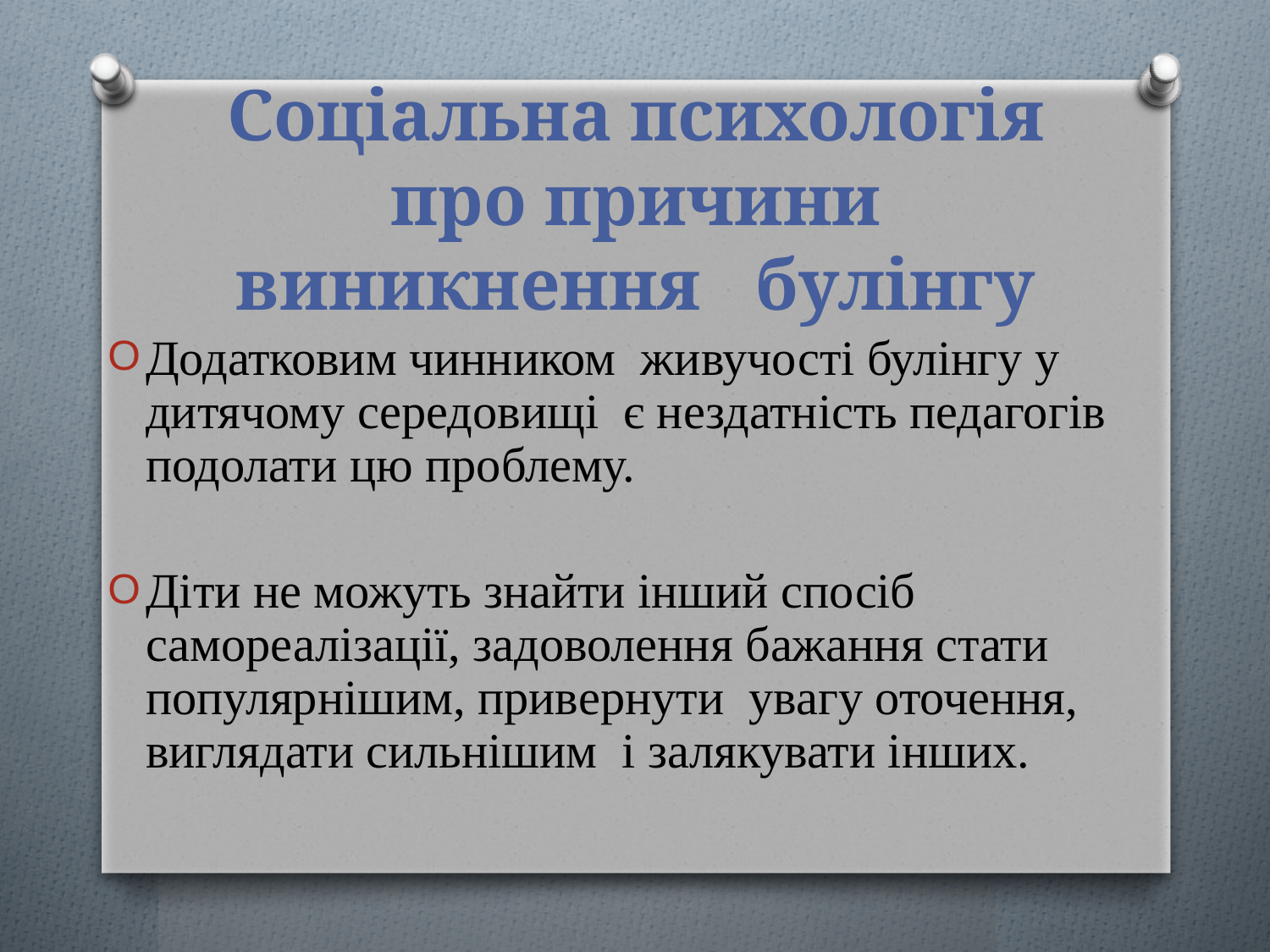

# Соціальна психологія про причини виникнення   булінгу
Додатковим чинником  живучості булінгу у дитячому середовищі  є нездатність педагогів подолати цю проблему.

Діти не можуть знайти інший спосіб  самореалізації, задоволення бажання стати популярнішим, привернути  увагу оточення, виглядати сильнішим  і залякувати інших.